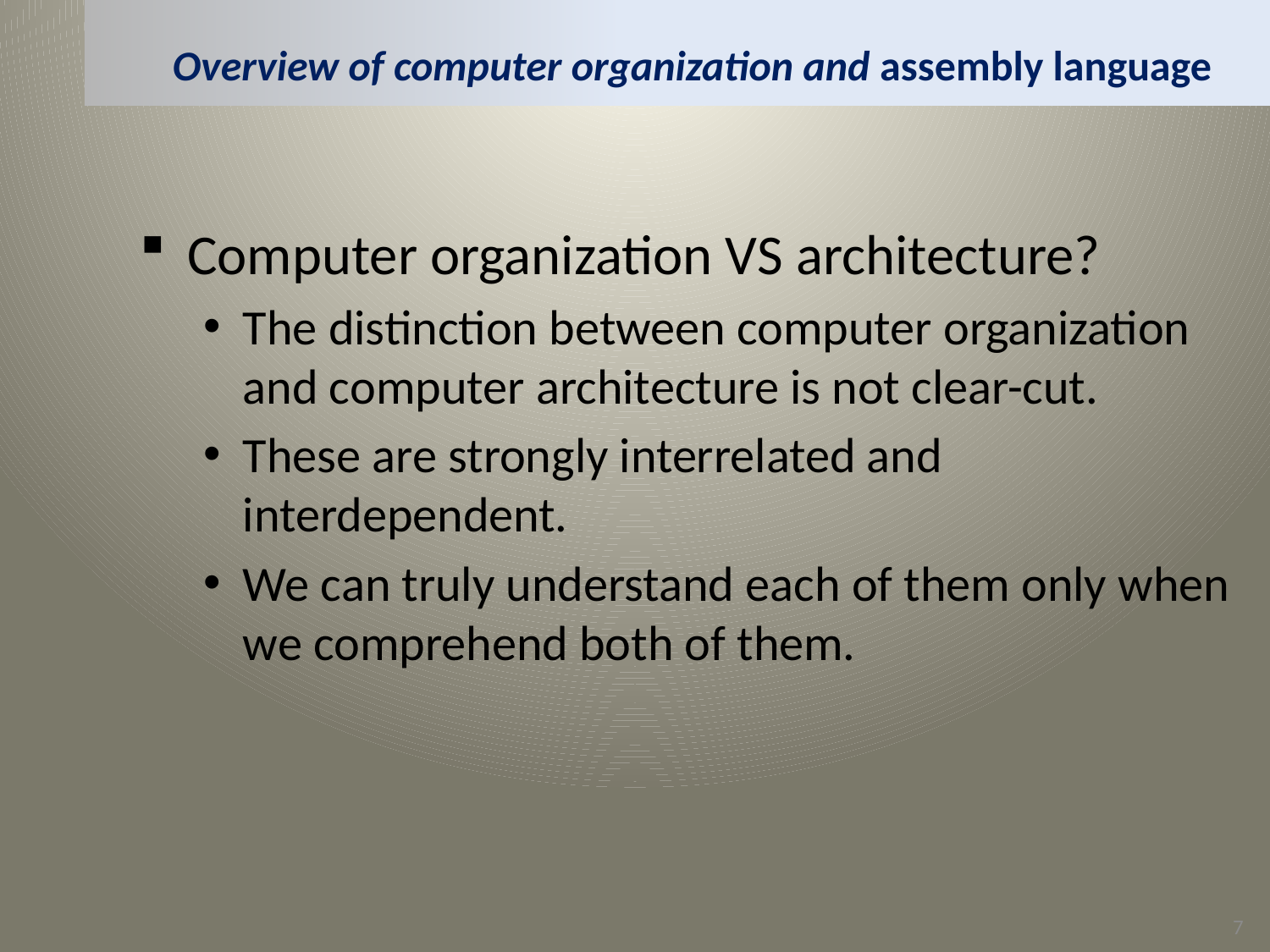

# Overview of computer organization and assembly language
Computer organization VS architecture?
The distinction between computer organization and computer architecture is not clear-cut.
These are strongly interrelated and interdependent.
We can truly understand each of them only when we comprehend both of them.